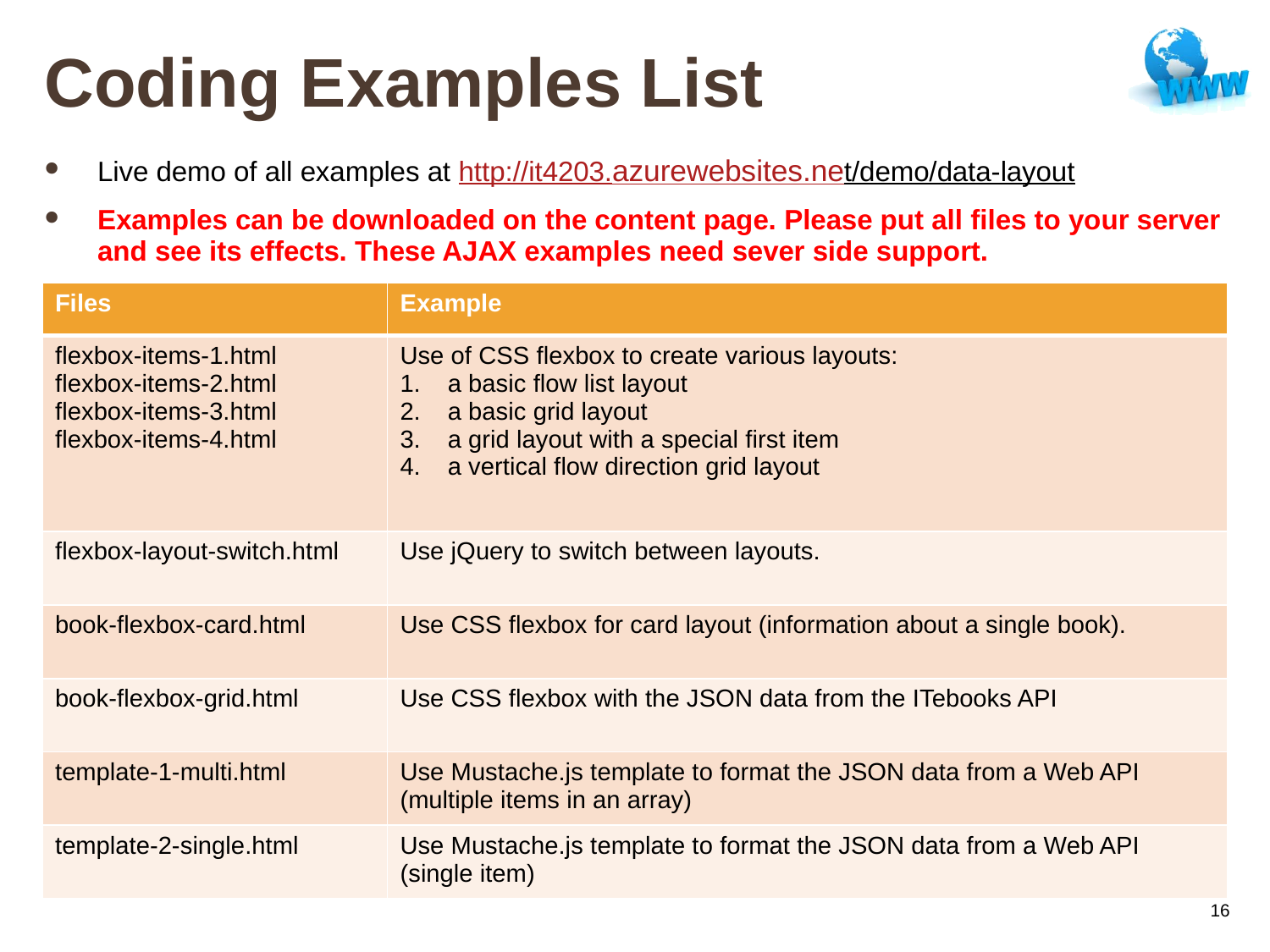

# Coding Examples List
Live demo of all examples at http://it4203.azurewebsites.net/demo/data-layout
Examples can be downloaded on the content page. Please put all files to your server and see its effects. These AJAX examples need sever side support.
| Files | Example |
| --- | --- |
| flexbox-items-1.html flexbox-items-2.html flexbox-items-3.html flexbox-items-4.html | Use of CSS flexbox to create various layouts: a basic flow list layout a basic grid layout a grid layout with a special first item a vertical flow direction grid layout |
| flexbox-layout-switch.html | Use jQuery to switch between layouts. |
| book-flexbox-card.html | Use CSS flexbox for card layout (information about a single book). |
| book-flexbox-grid.html | Use CSS flexbox with the JSON data from the ITebooks API |
| template-1-multi.html | Use Mustache.js template to format the JSON data from a Web API (multiple items in an array) |
| template-2-single.html | Use Mustache.js template to format the JSON data from a Web API (single item) |
16